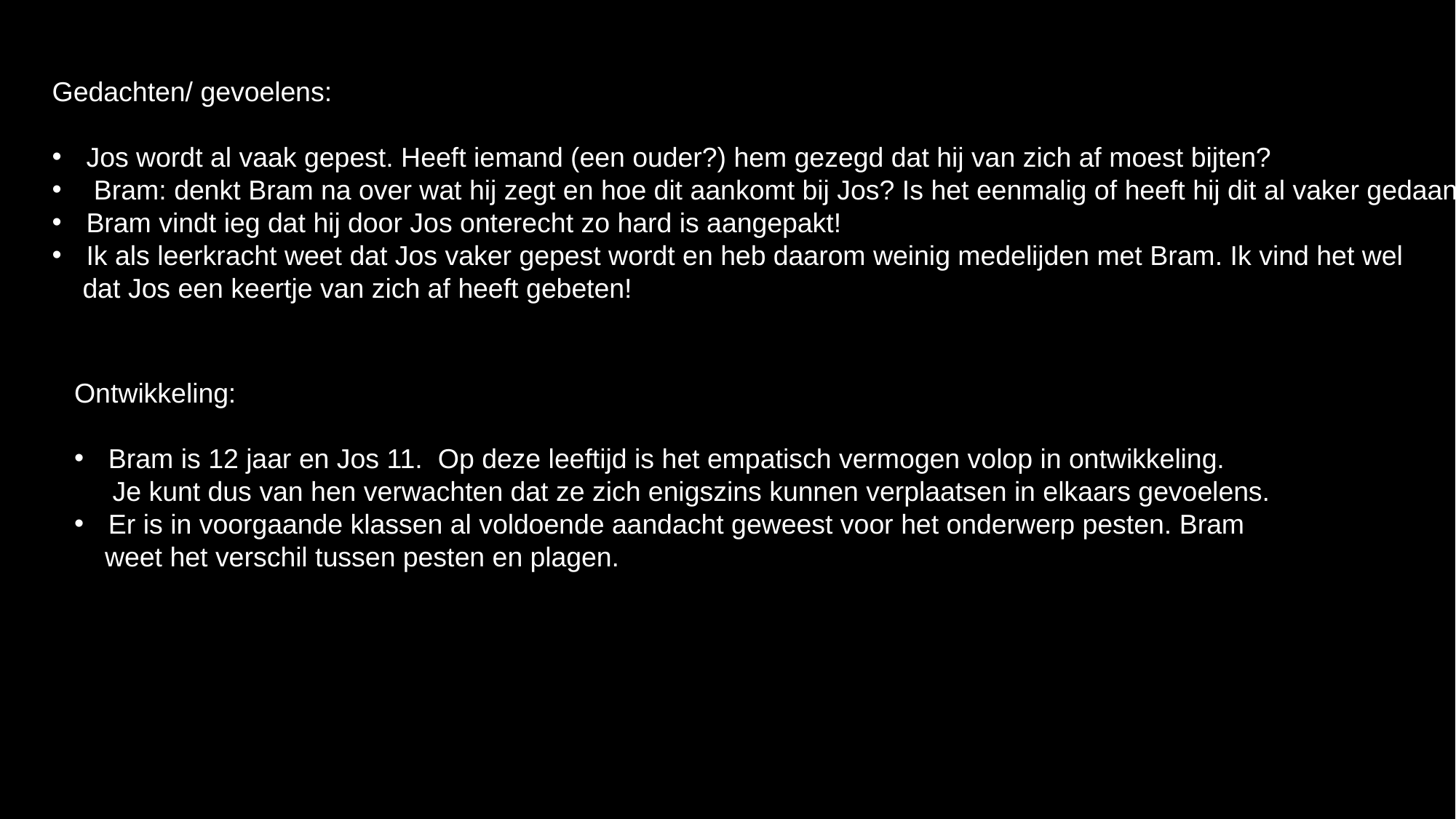

Gedachten/ gevoelens:

Jos wordt al vaak gepest. Heeft iemand (een ouder?) hem gezegd dat hij van zich af moest bijten?
 Bram: denkt Bram na over wat hij zegt en hoe dit aankomt bij Jos? Is het eenmalig of heeft hij dit al vaker gedaan?
Bram vindt ieg dat hij door Jos onterecht zo hard is aangepakt!
Ik als leerkracht weet dat Jos vaker gepest wordt en heb daarom weinig medelijden met Bram. Ik vind het wel
    dat Jos een keertje van zich af heeft gebeten!
Ontwikkeling:

Bram is 12 jaar en Jos 11.  Op deze leeftijd is het empatisch vermogen volop in ontwikkeling.
     Je kunt dus van hen verwachten dat ze zich enigszins kunnen verplaatsen in elkaars gevoelens.
Er is in voorgaande klassen al voldoende aandacht geweest voor het onderwerp pesten. Bram
    weet het verschil tussen pesten en plagen.